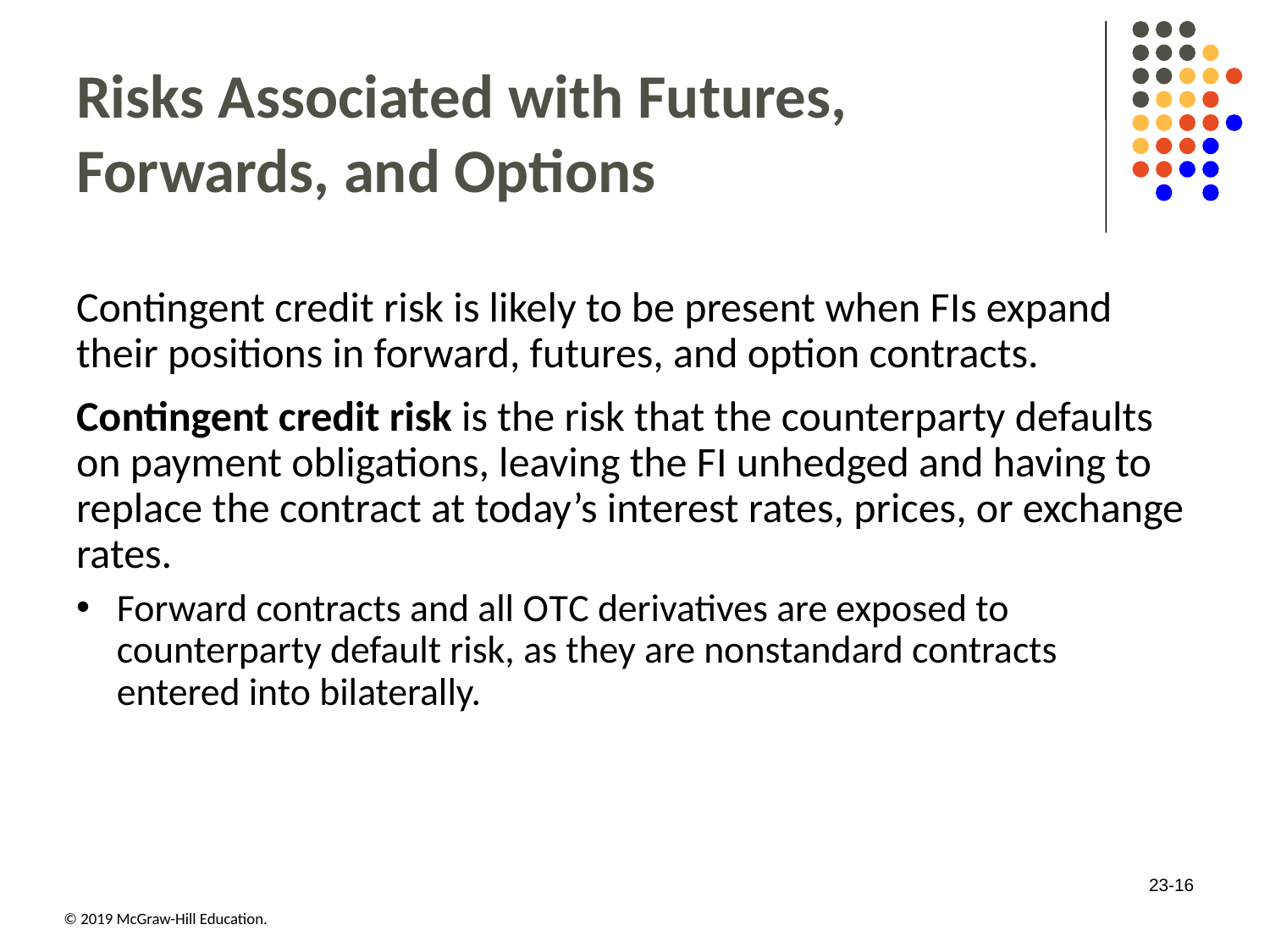

# Risks Associated with Futures, Forwards, and Options
Contingent credit risk is likely to be present when FIs expand their positions in forward, futures, and option contracts.
Contingent credit risk is the risk that the counterparty defaults on payment obligations, leaving the FI unhedged and having to replace the contract at today’s interest rates, prices, or exchange rates.
Forward contracts and all O T C derivatives are exposed to counterparty default risk, as they are nonstandard contracts entered into bilaterally.
23-16